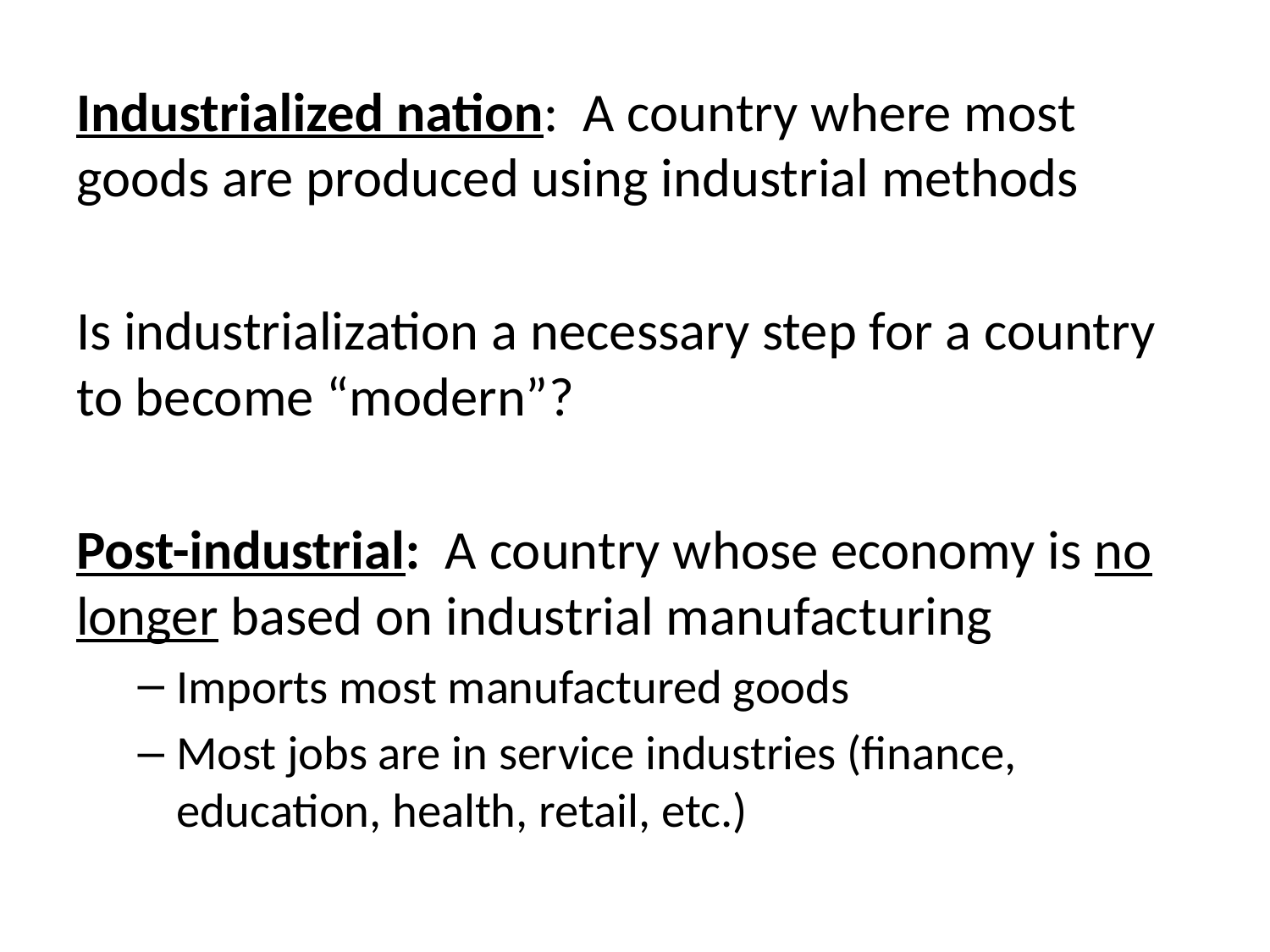

Industrialized nation:  A country where most goods are produced using industrial methods

Is industrialization a necessary step for a country to become “modern”?

Post-industrial:  A country whose economy is no longer based on industrial manufacturing
Imports most manufactured goods
Most jobs are in service industries (finance, education, health, retail, etc.)